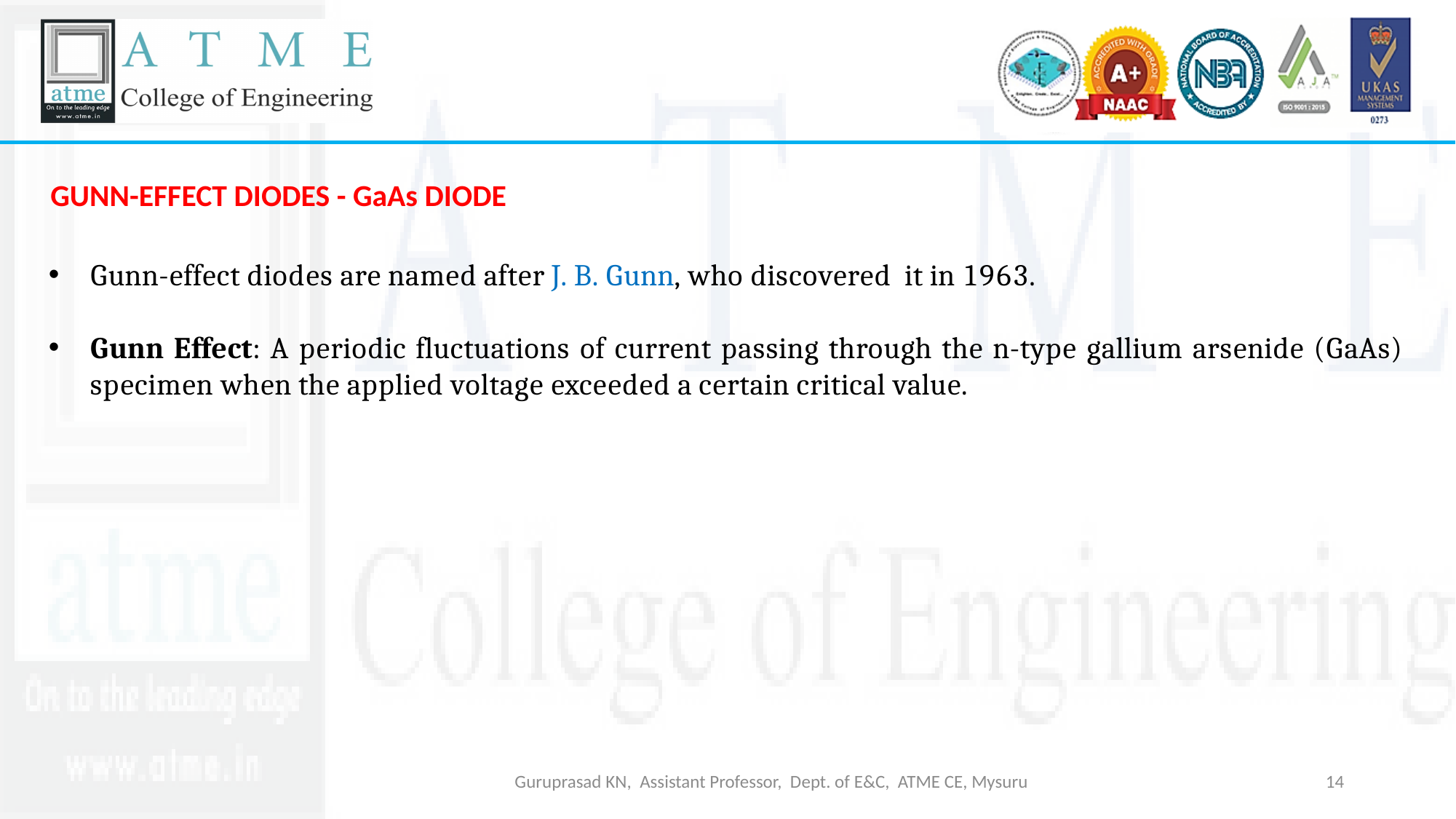

GUNN-EFFECT DIODES - GaAs DIODE
Gunn-effect diodes are named after J. B. Gunn, who discovered  it in 1963.

Gunn Effect: A periodic fluctuations of current passing through the n-type gallium arsenide (GaAs) specimen when the applied voltage exceeded a certain critical value.
Guruprasad KN,  Assistant Professor,  Dept. of E&C,  ATME CE, Mysuru
14